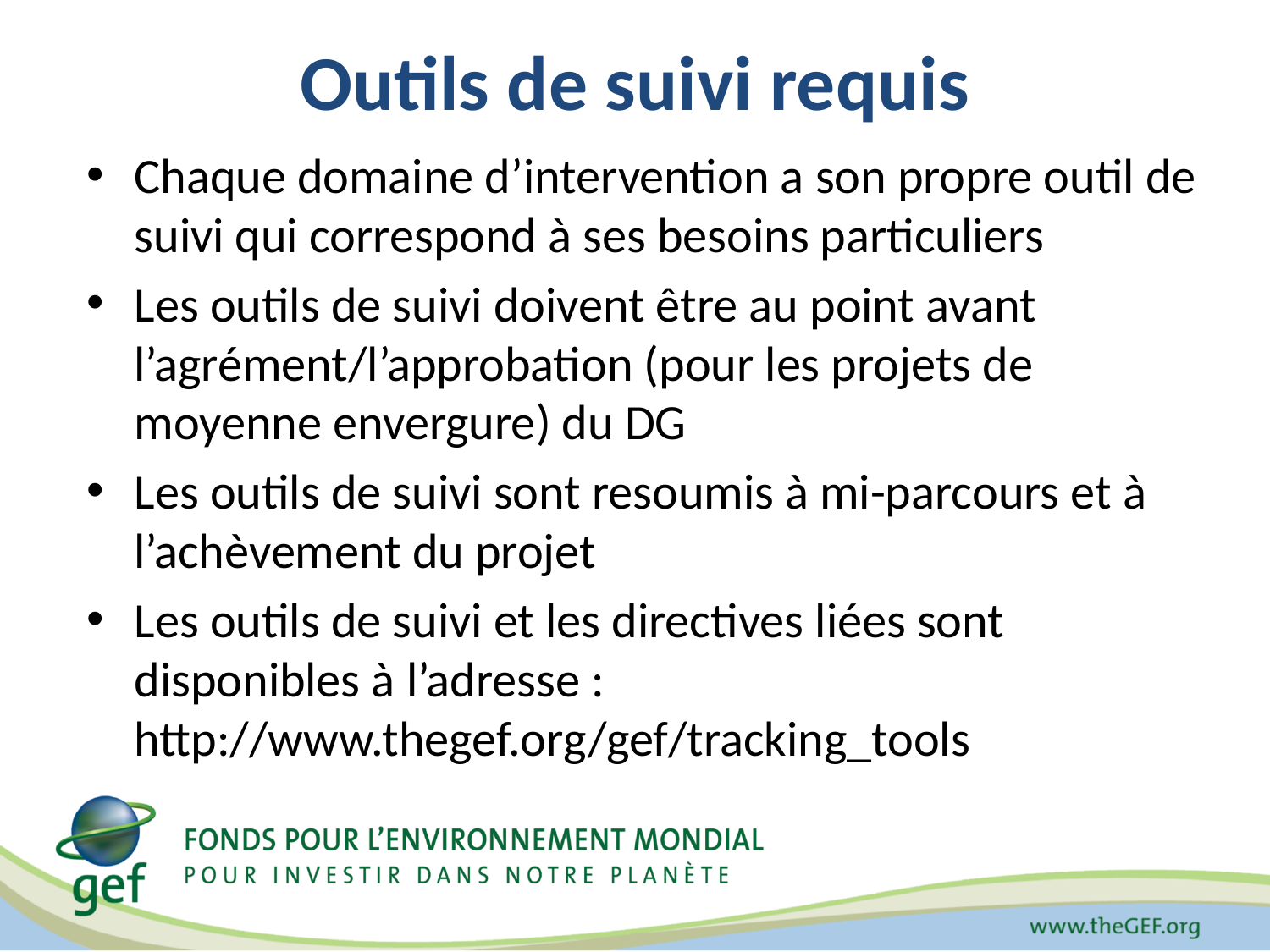

# Outils de suivi requis
Chaque domaine d’intervention a son propre outil de suivi qui correspond à ses besoins particuliers
Les outils de suivi doivent être au point avant l’agrément/l’approbation (pour les projets de moyenne envergure) du DG
Les outils de suivi sont resoumis à mi-parcours et à l’achèvement du projet
Les outils de suivi et les directives liées sont disponibles à l’adresse : http://www.thegef.org/gef/tracking_tools